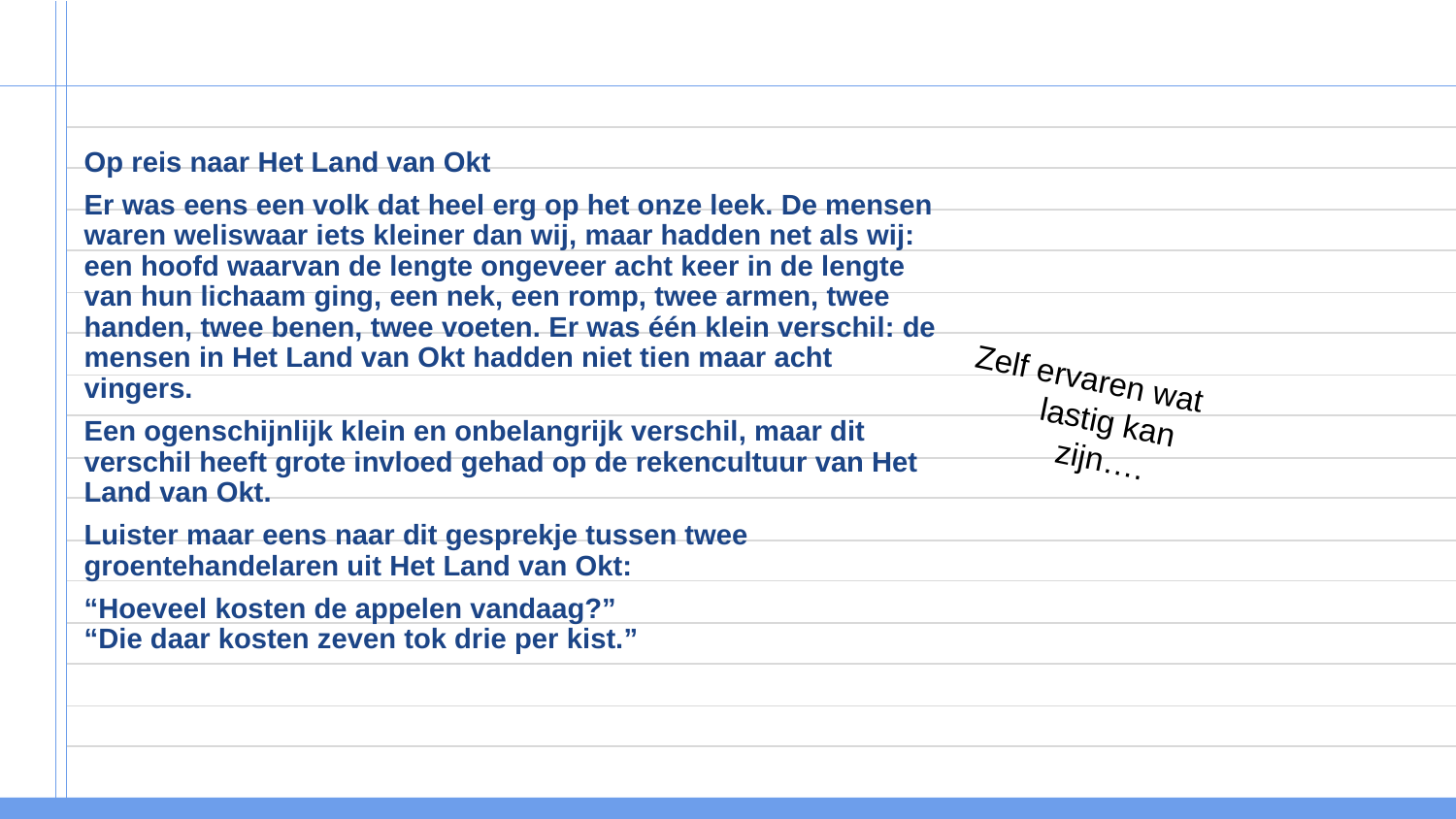

Op reis naar Het Land van Okt
Er was eens een volk dat heel erg op het onze leek. De mensen waren weliswaar iets kleiner dan wij, maar hadden net als wij: een hoofd waarvan de lengte ongeveer acht keer in de lengte van hun lichaam ging, een nek, een romp, twee armen, twee handen, twee benen, twee voeten. Er was één klein verschil: de mensen in Het Land van Okt hadden niet tien maar acht vingers.
Een ogenschijnlijk klein en onbelangrijk verschil, maar dit verschil heeft grote invloed gehad op de rekencultuur van Het Land van Okt.
Luister maar eens naar dit gesprekje tussen twee groentehandelaren uit Het Land van Okt:
“Hoeveel kosten de appelen vandaag?”
“Die daar kosten zeven tok drie per kist.”
Zelf ervaren wat lastig kan zijn….